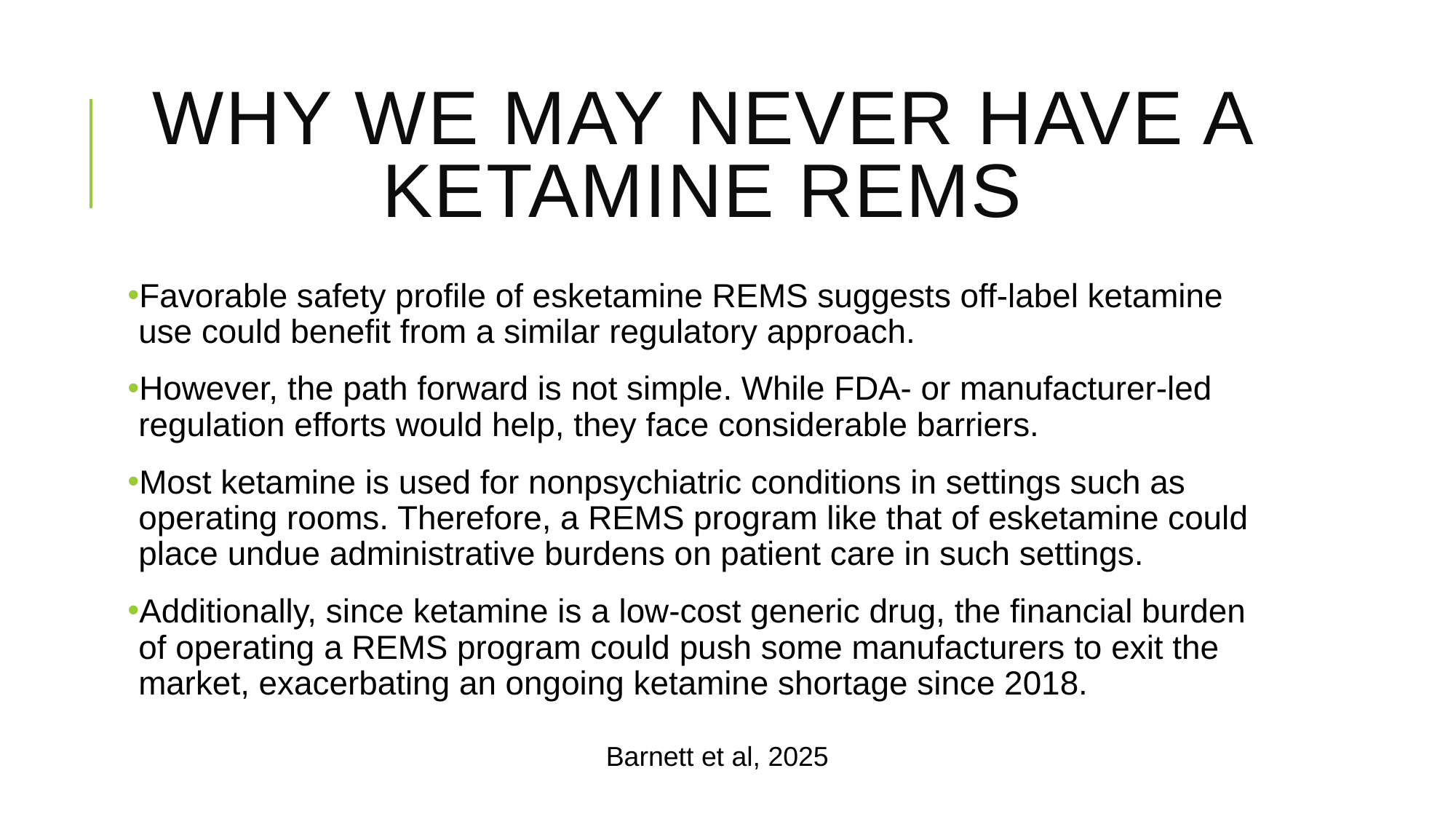

# Why we may never have a ketamine rems
Favorable safety profile of esketamine REMS suggests off-label ketamine use could benefit from a similar regulatory approach.
However, the path forward is not simple. While FDA- or manufacturer-led regulation efforts would help, they face considerable barriers.
Most ketamine is used for nonpsychiatric conditions in settings such as operating rooms. Therefore, a REMS program like that of esketamine could place undue administrative burdens on patient care in such settings.
Additionally, since ketamine is a low-cost generic drug, the financial burden of operating a REMS program could push some manufacturers to exit the market, exacerbating an ongoing ketamine shortage since 2018.
Barnett et al, 2025